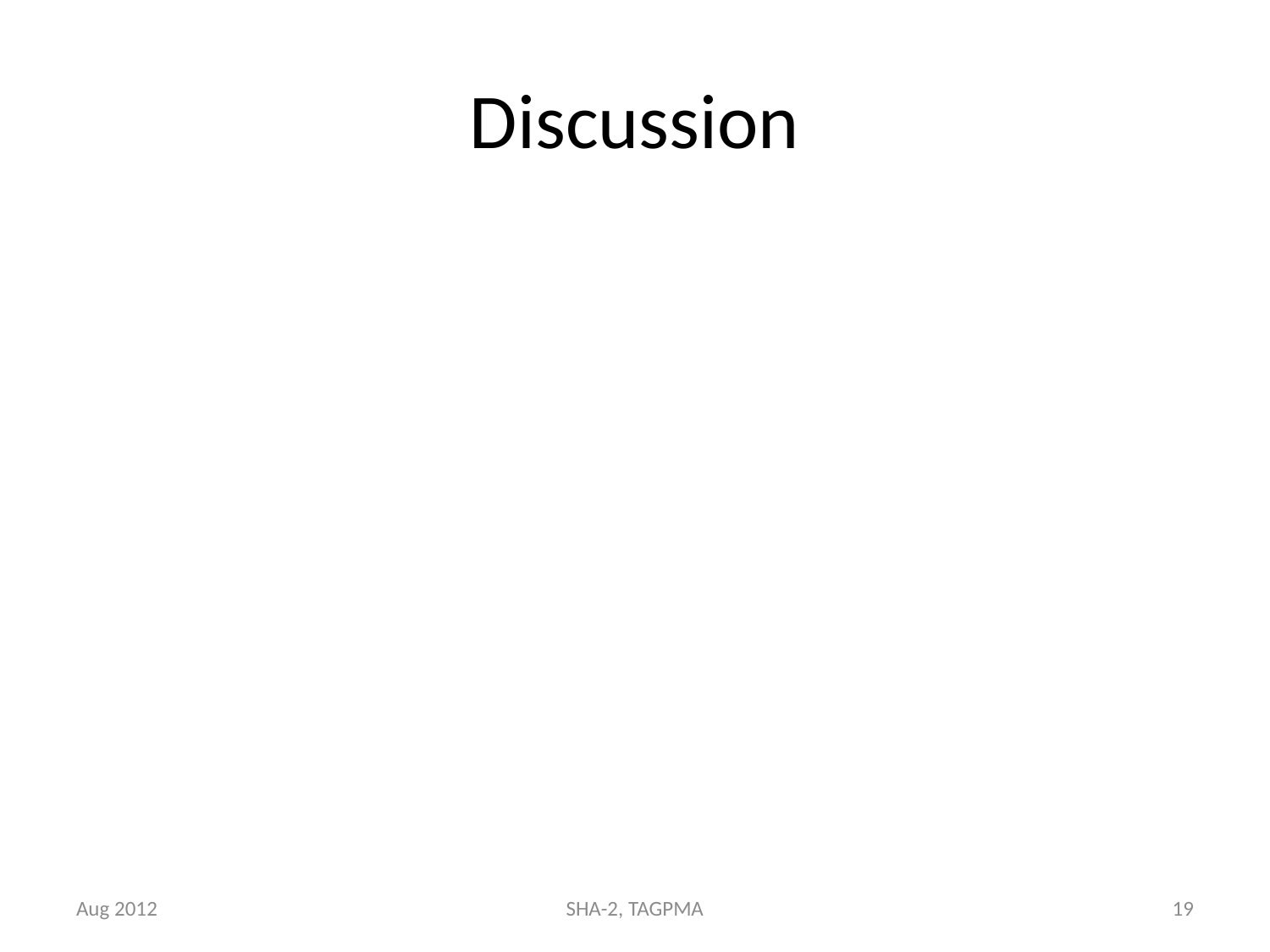

# Discussion

Aug 2012
SHA-2, TAGPMA
19